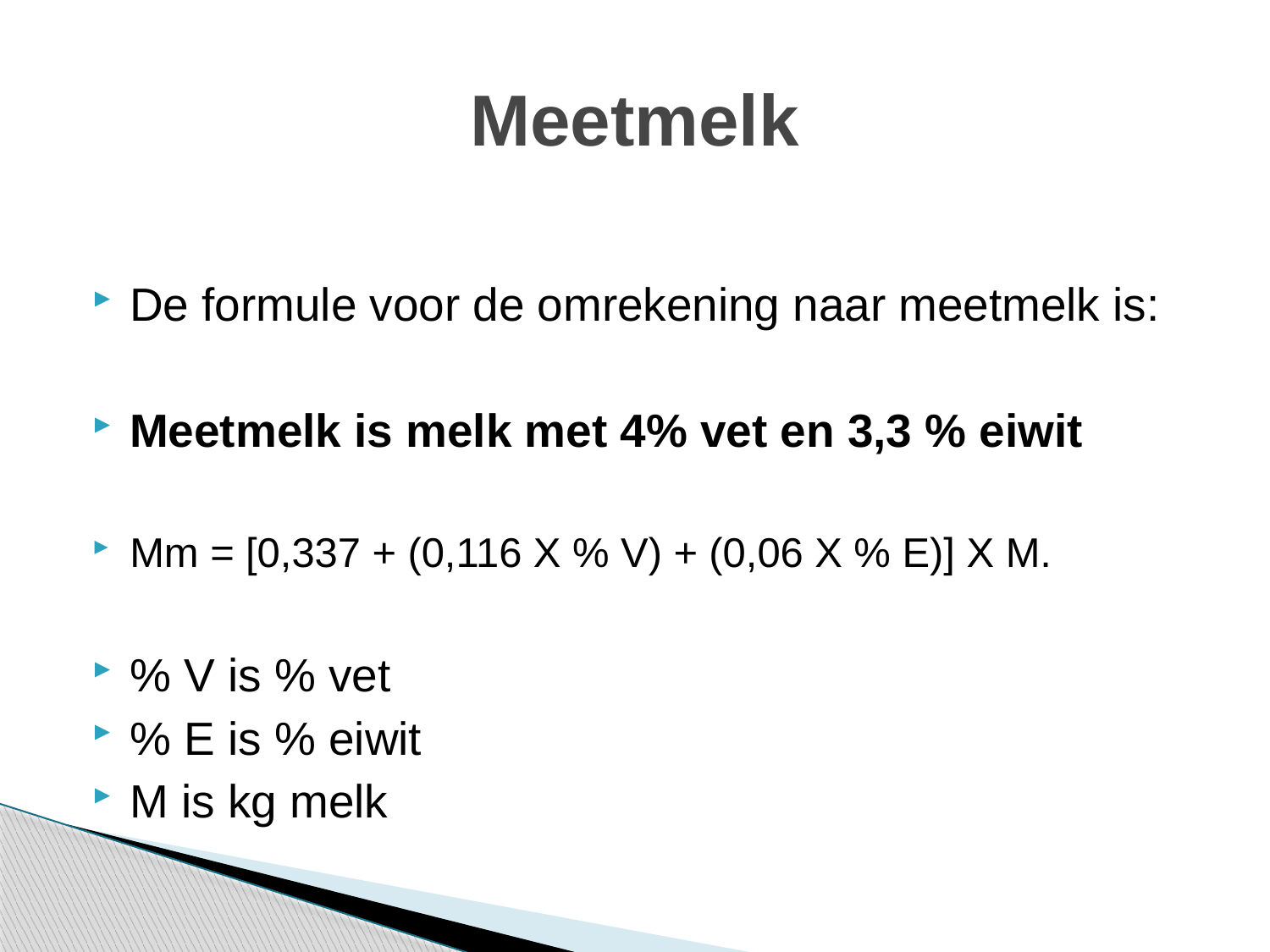

# Meetmelk

De formule voor de omrekening naar meetmelk is:

Meetmelk is melk met 4% vet en 3,3 % eiwit

Mm = [0,337 + (0,116 X % V) + (0,06 X % E)] X M.

% V is % vet
% E is % eiwit
M is kg melk